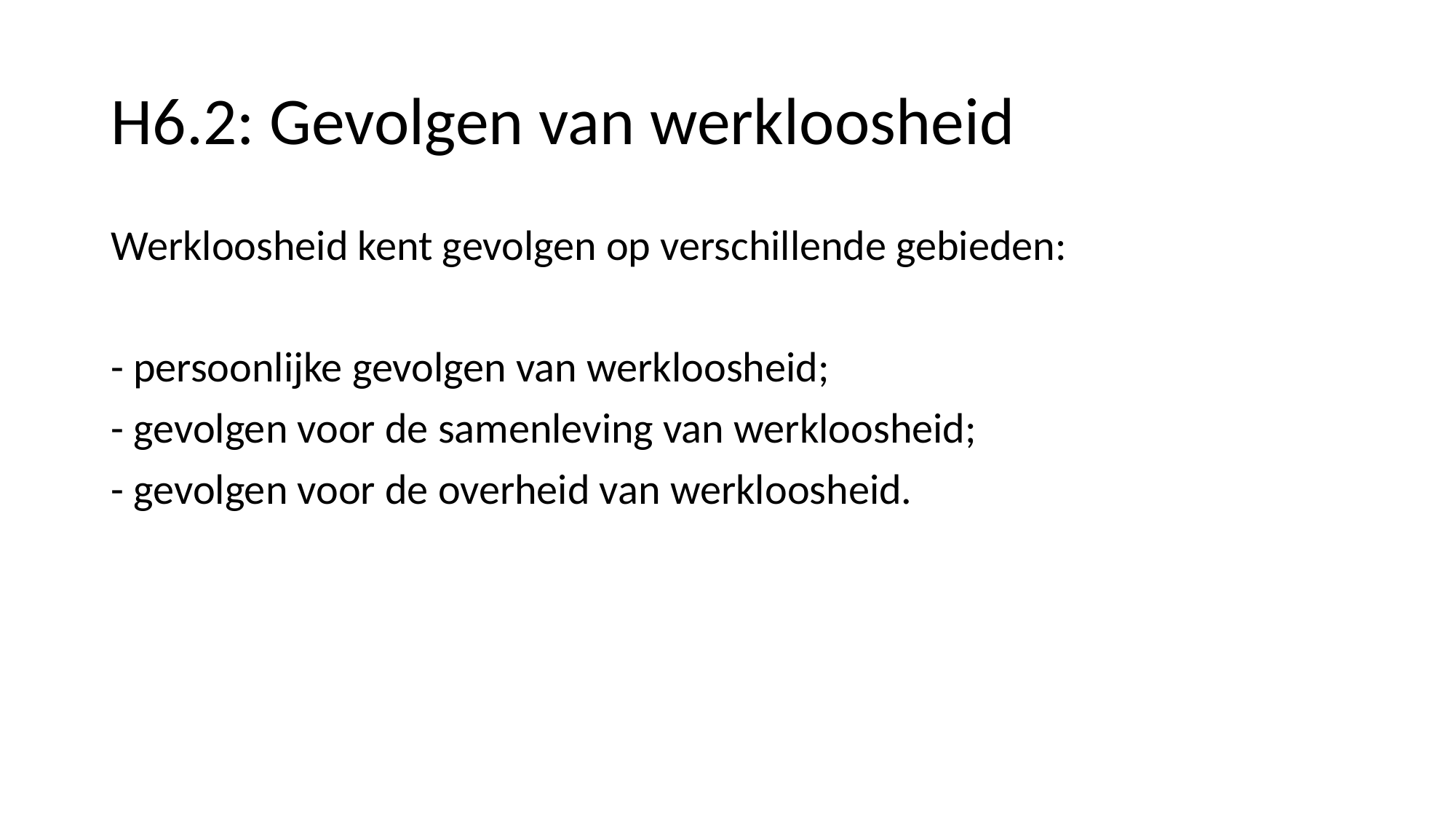

# H6.2: Gevolgen van werkloosheid
Werkloosheid kent gevolgen op verschillende gebieden:

- persoonlijke gevolgen van werkloosheid;
- gevolgen voor de samenleving van werkloosheid;
- gevolgen voor de overheid van werkloosheid.